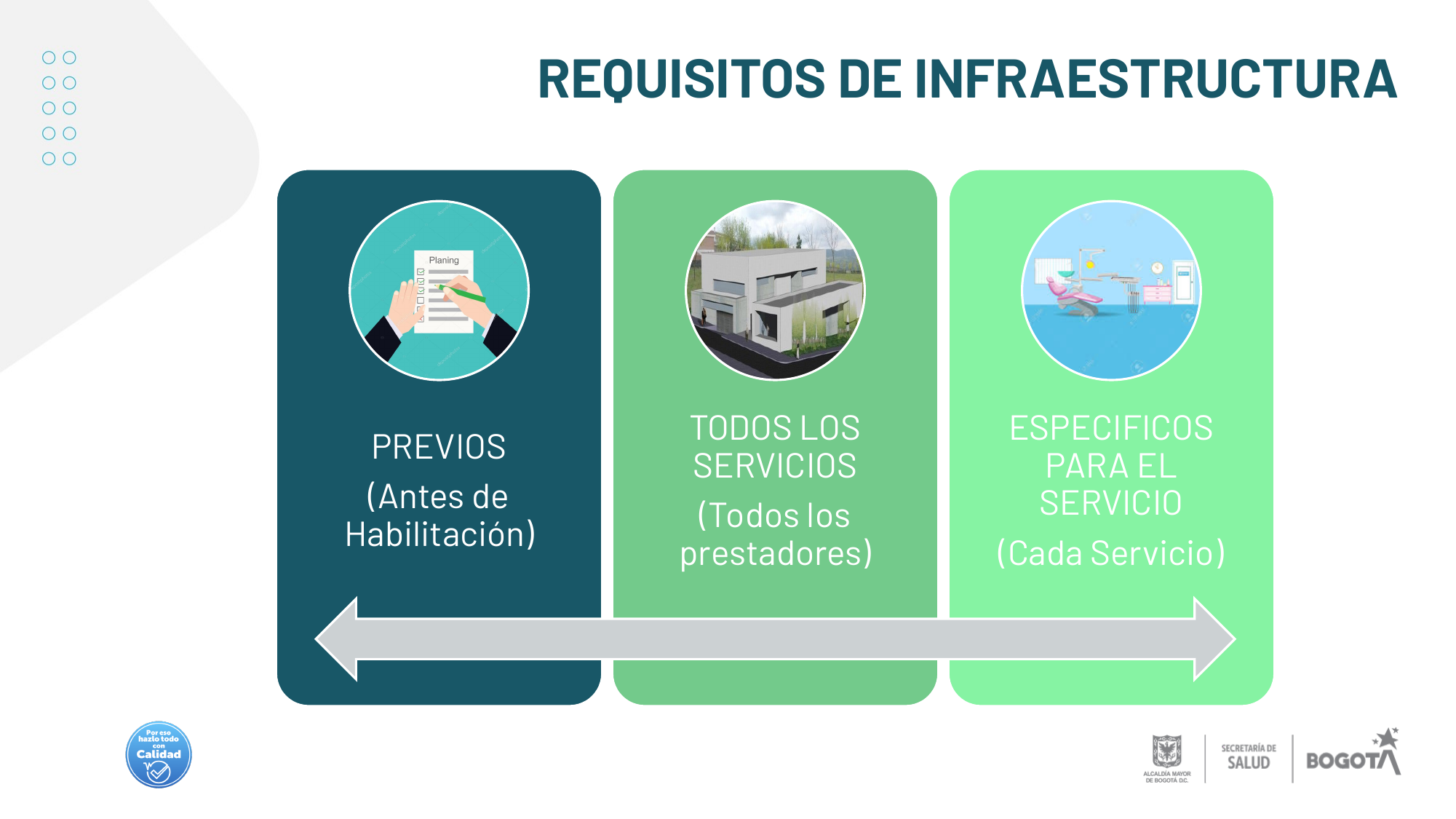

REQUISITOS DE INFRAESTRUCTURA
PREVIOS
(Antes de Habilitación)
TODOS LOS SERVICIOS
(Todos los prestadores)
ESPECIFICOS PARA EL SERVICIO
(Cada Servicio)